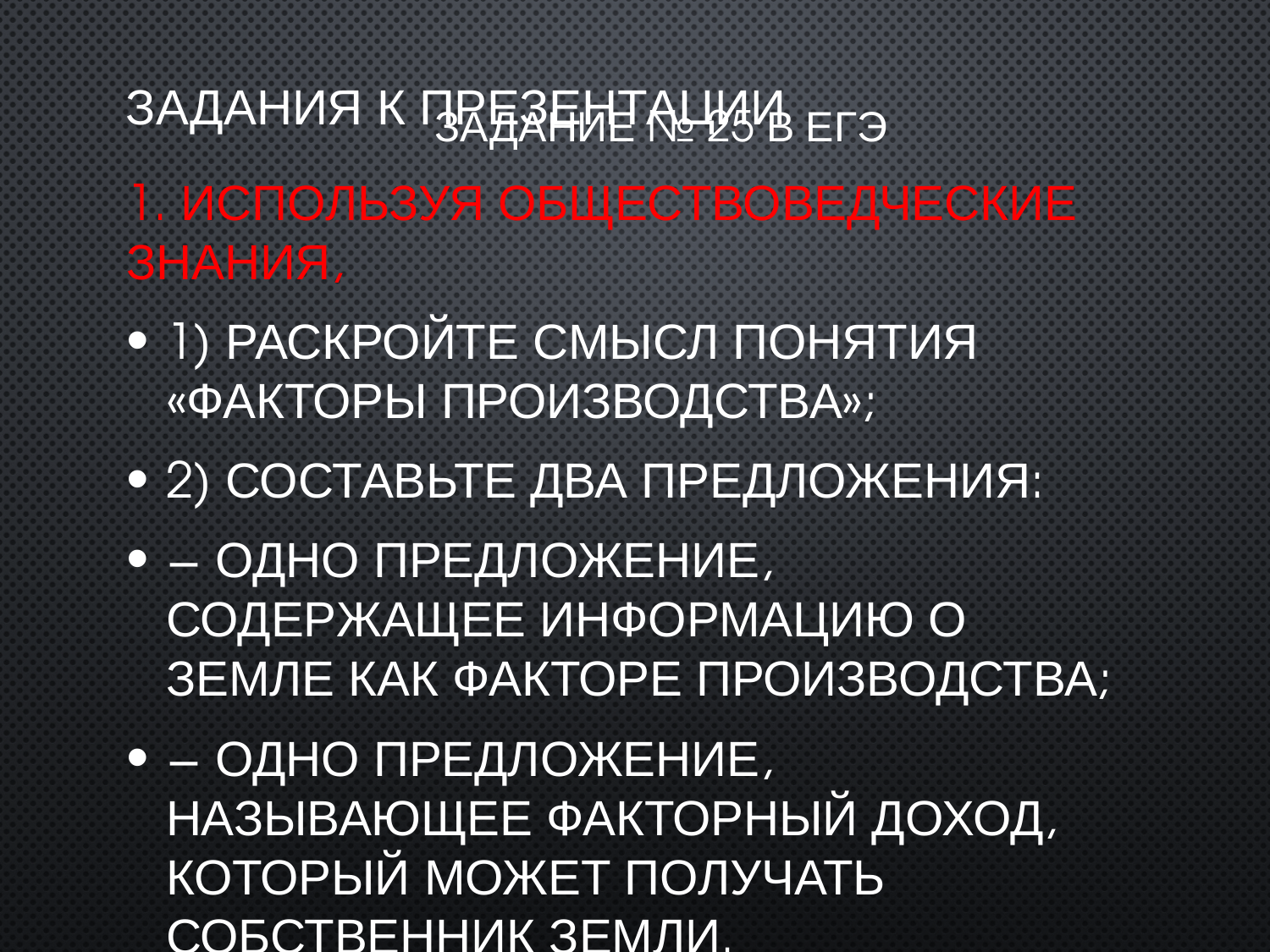

# ЗАДАНИЯ К ПРЕЗЕНТАЦИИ
ЗАДАНИЕ № 25 в ЕГЭ
1. Используя обществоведческие знания,
1) раскройте смысл понятия «факторы производства»;
2) составьте два предложения:
− одно предложение, содержащее информацию о земле как факторе производства;
− одно предложение, называющее факторный доход, который может получать собственник земли.